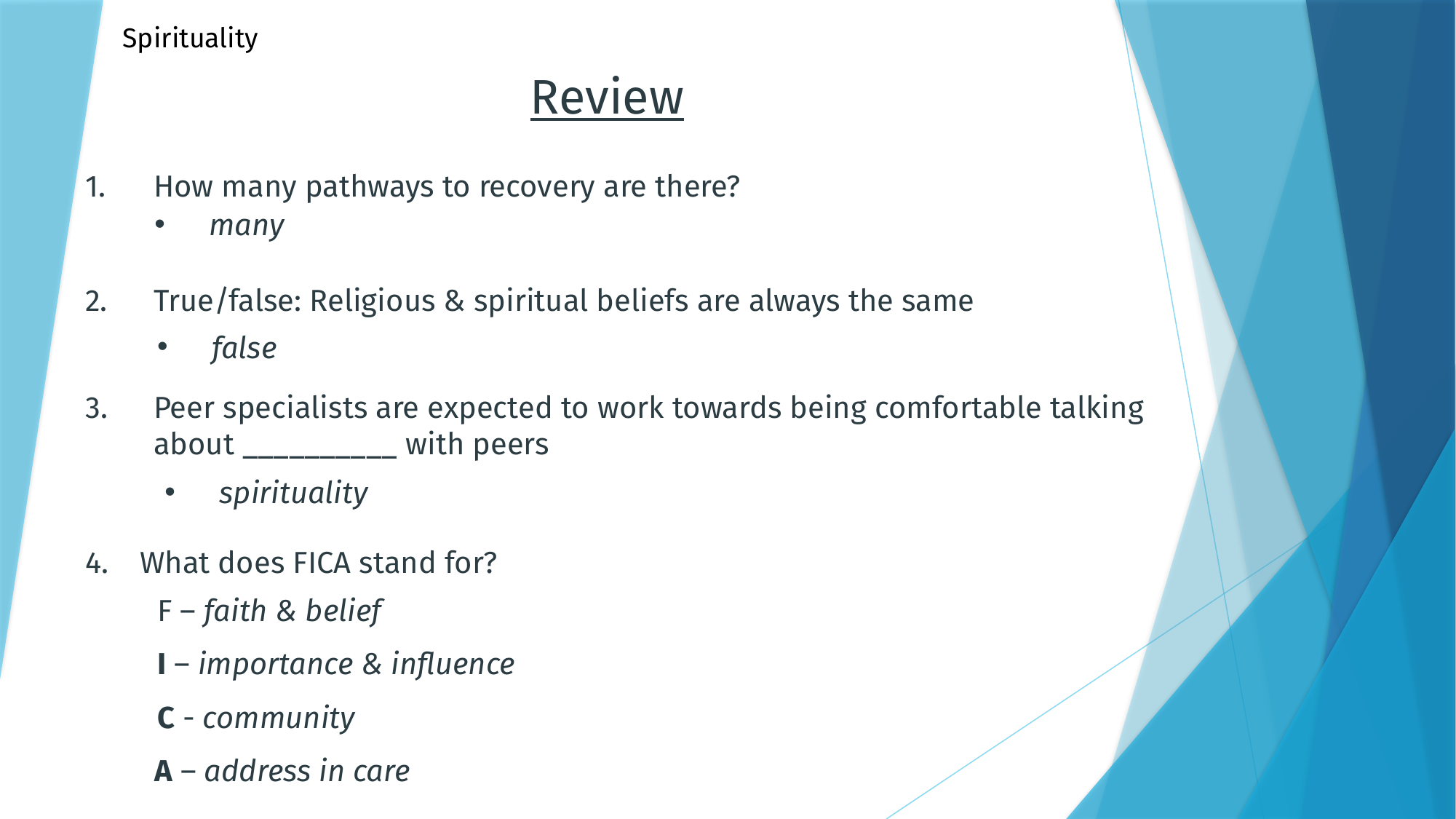

Spirituality
# Review
How many pathways to recovery are there?
many
True/false: Religious & spiritual beliefs are always the same
false
Peer specialists are expected to work towards being comfortable talking about __________ with peers
spirituality
What does FICA stand for?
F – faith & belief
I – importance & influence
C - community
A – address in care